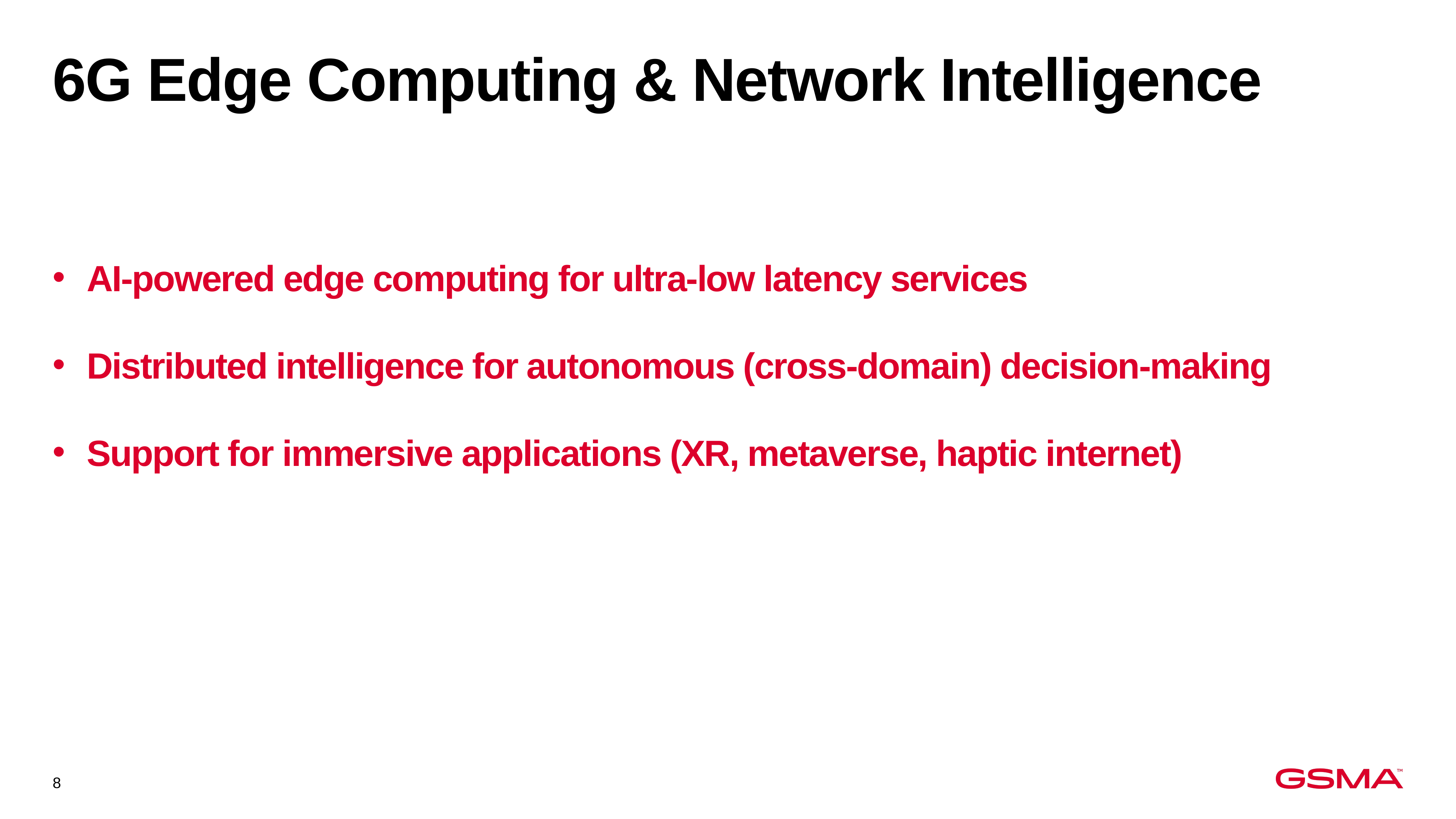

# 6G Edge Computing & Network Intelligence
AI-powered edge computing for ultra-low latency services
Distributed intelligence for autonomous (cross-domain) decision-making
Support for immersive applications (XR, metaverse, haptic internet)

8